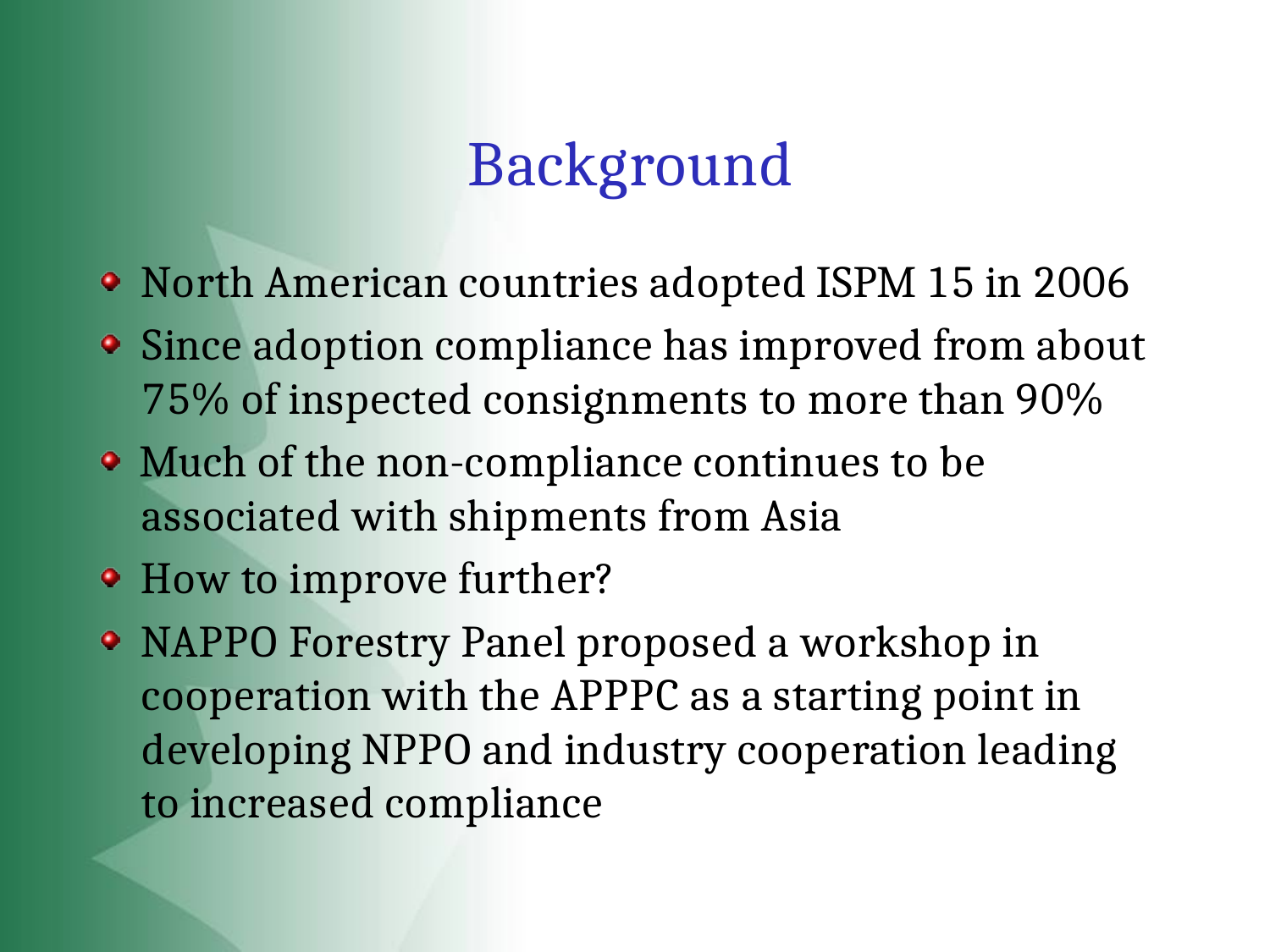

# Background
North American countries adopted ISPM 15 in 2006
Since adoption compliance has improved from about 75% of inspected consignments to more than 90%
Much of the non-compliance continues to be associated with shipments from Asia
How to improve further?
NAPPO Forestry Panel proposed a workshop in cooperation with the APPPC as a starting point in developing NPPO and industry cooperation leading to increased compliance